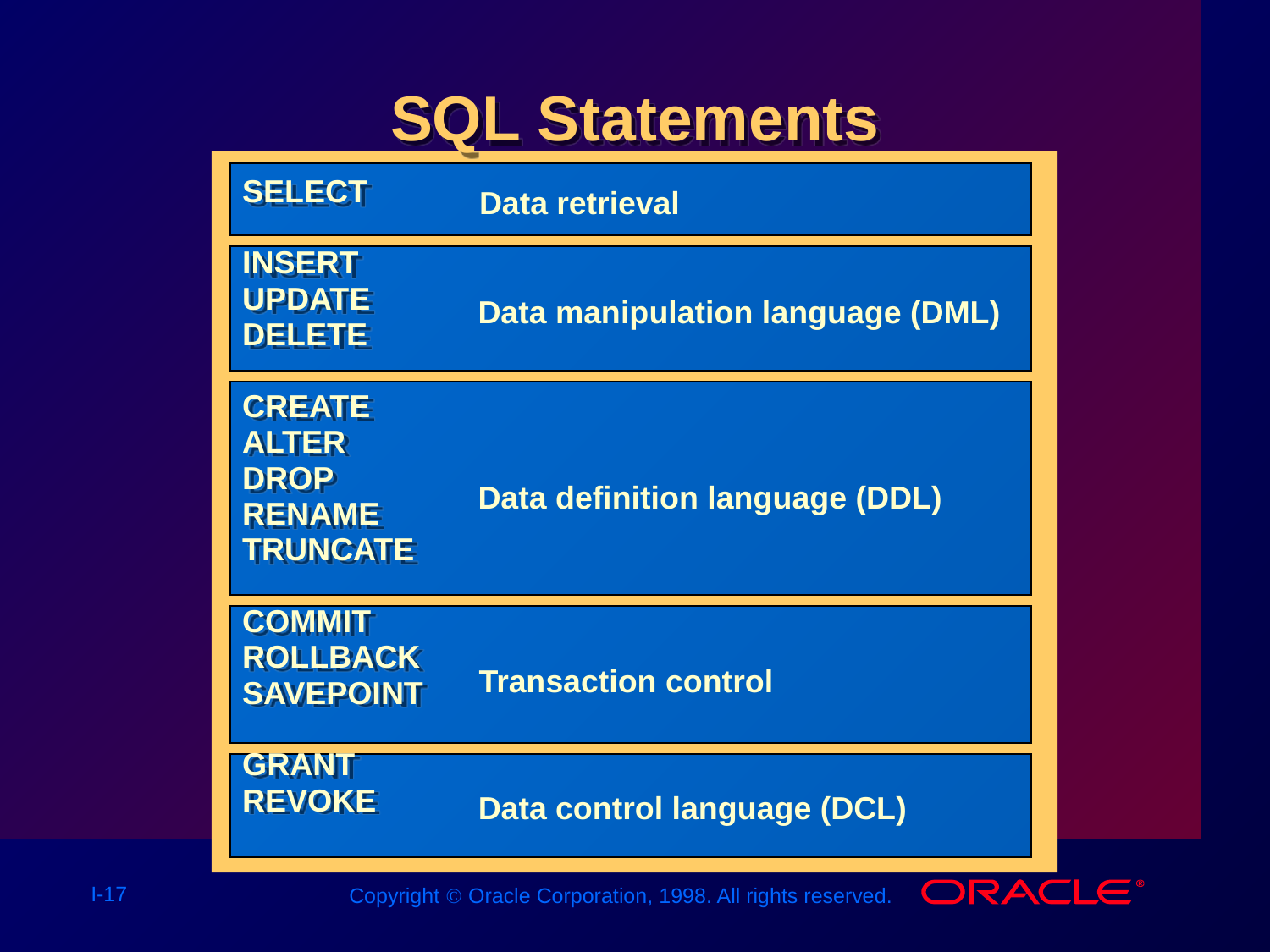

# SQL Statements

SELECT

INSERT
UPDATE
DELETE

CREATE
ALTER
DROP
RENAME
TRUNCATE

COMMIT
ROLLBACK
SAVEPOINT

GRANT
REVOKE
 Data retrieval

Data manipulation language (DML)

Data definition language (DDL)

Transaction control

Data control language (DCL)